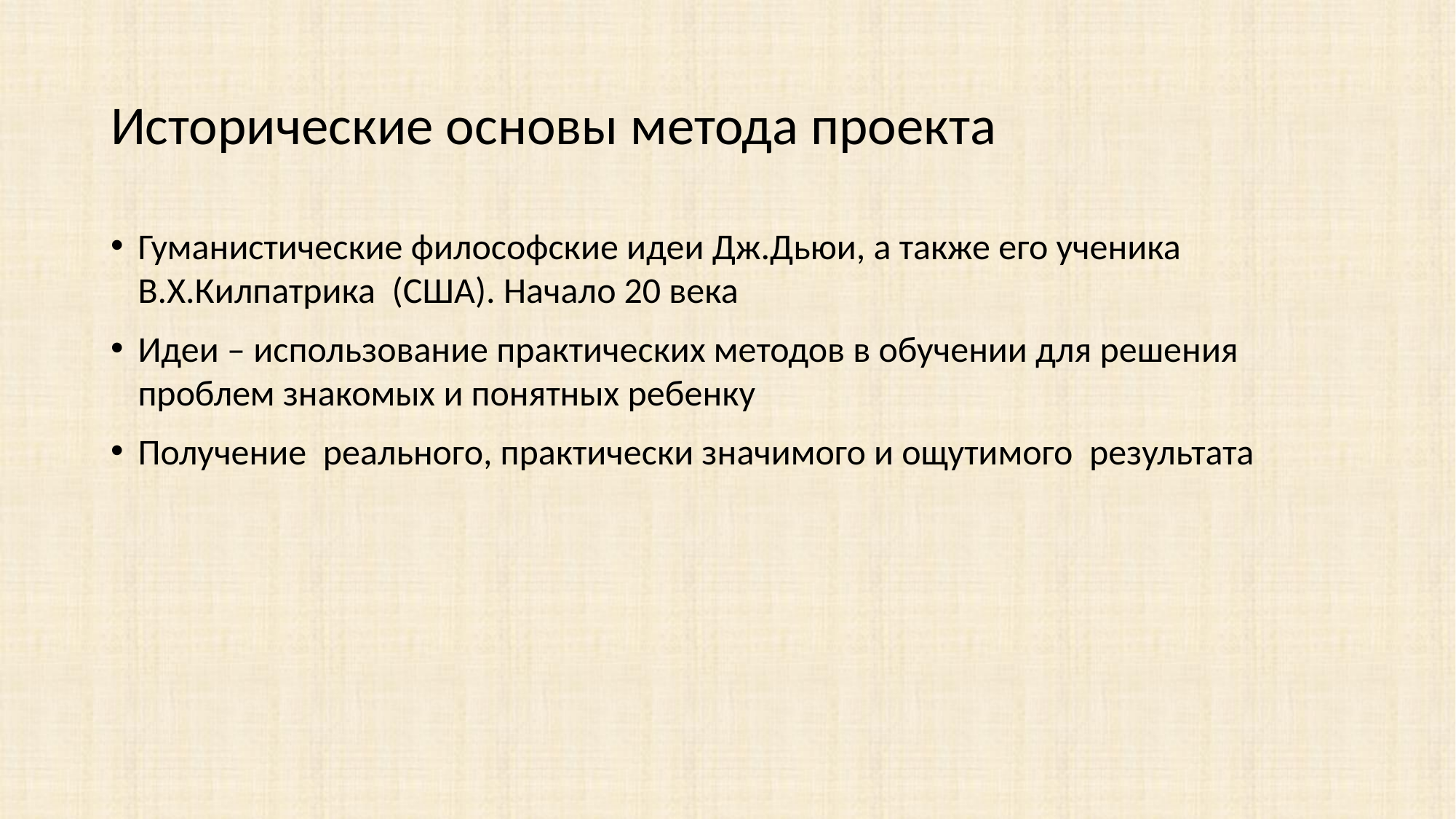

Исторические основы метода проекта
Гуманистические философские идеи Дж.Дьюи, а также его ученика В.Х.Килпатрика  (США). Начало 20 века
Идеи – использование практических методов в обучении для решения  проблем знакомых и понятных ребенку
Получение  реального, практически значимого и ощутимого  результата